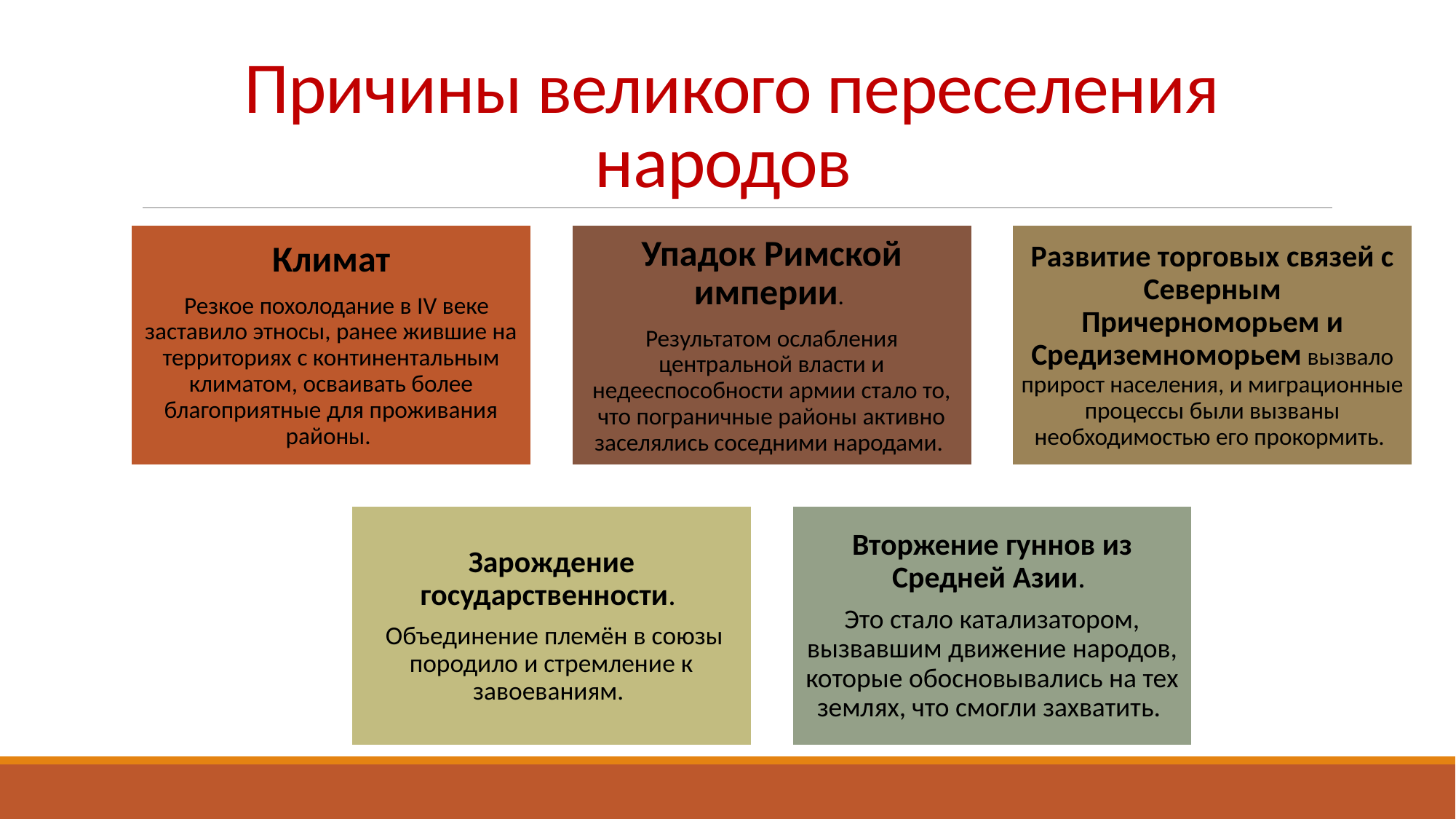

# Причины великого переселения народов
Климат
  Резкое похолодание в IV веке заставило этносы, ранее жившие на территориях с континентальным климатом, осваивать более благоприятные для проживания районы.
Упадок Римской империи.
Результатом ослабления центральной власти и недееспособности армии стало то, что пограничные районы активно заселялись соседними народами.
Развитие торговых связей с Северным Причерноморьем и Средиземноморьем вызвало прирост населения, и миграционные процессы были вызваны необходимостью его прокормить.
Зарождение государственности.
 Объединение племён в союзы породило и стремление к завоеваниям.
Вторжение гуннов из Средней Азии.
Это стало катализатором, вызвавшим движение народов, которые обосновывались на тех землях, что смогли захватить.